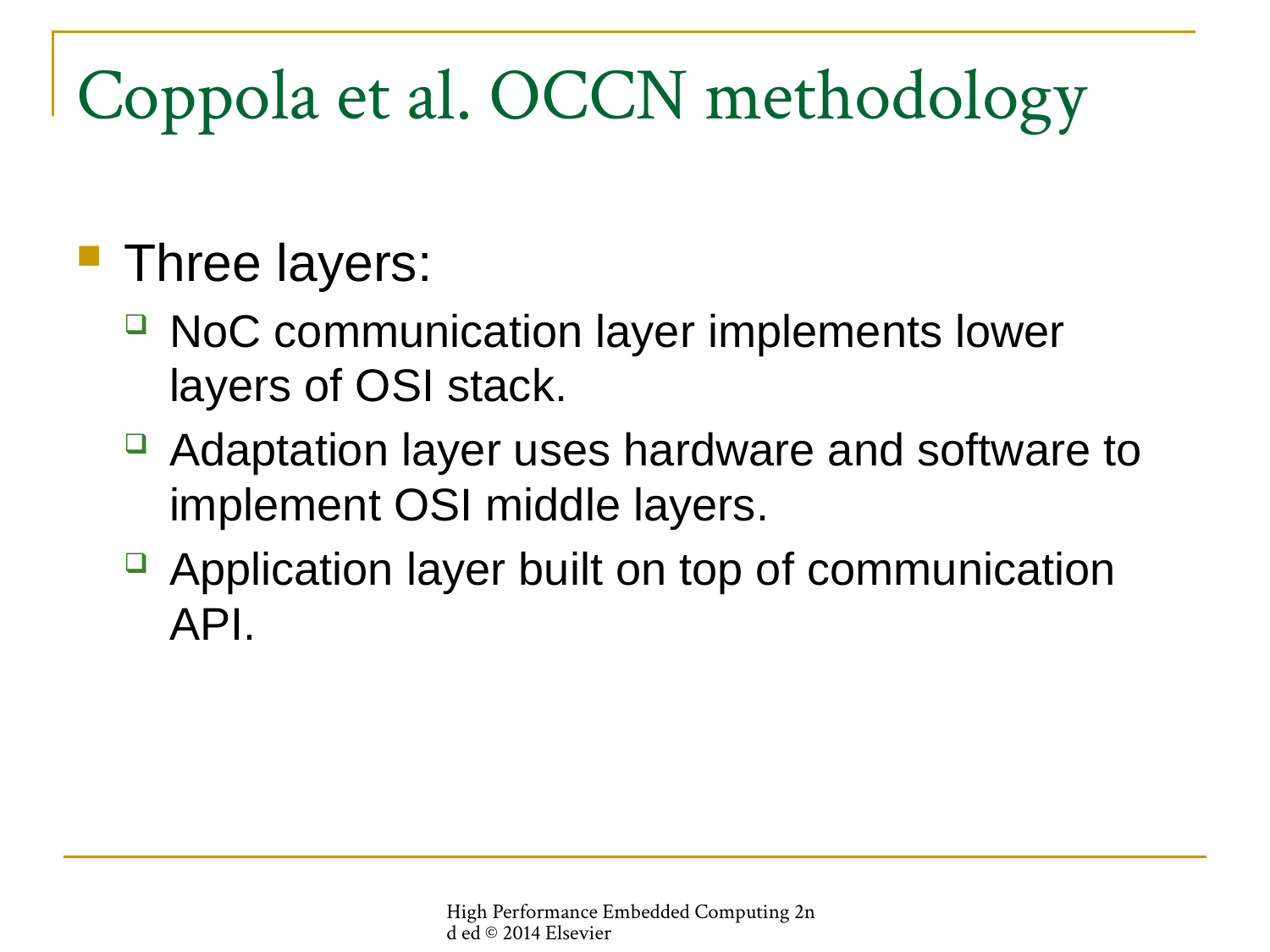

# Coppola et al. OCCN methodology
Three layers:
NoC communication layer implements lower layers of OSI stack.
Adaptation layer uses hardware and software to implement OSI middle layers.
Application layer built on top of communication API.
High Performance Embedded Computing 2nd ed © 2014 Elsevier